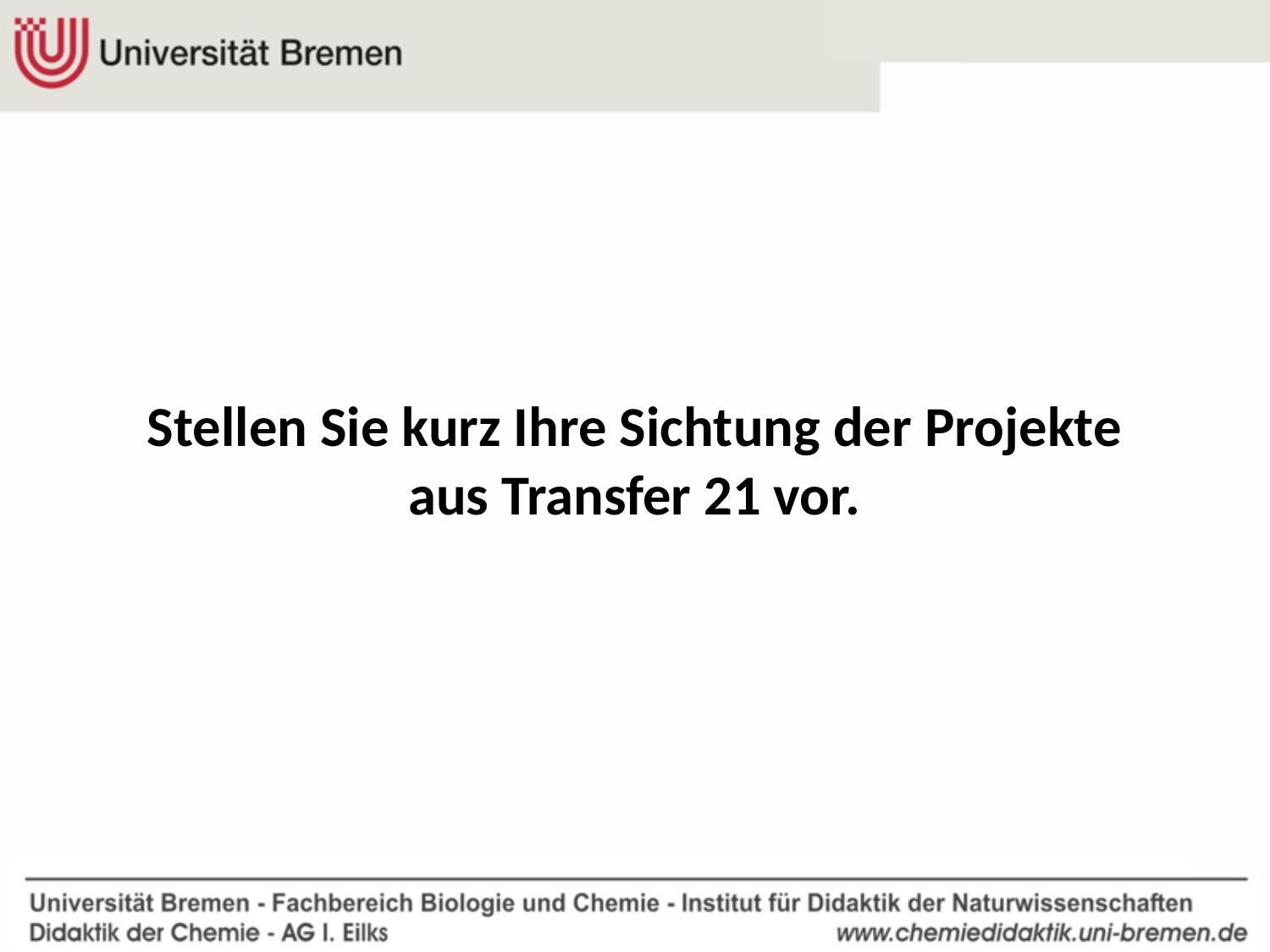

# Stellen Sie kurz Ihre Sichtung der Projekte aus Transfer 21 vor.